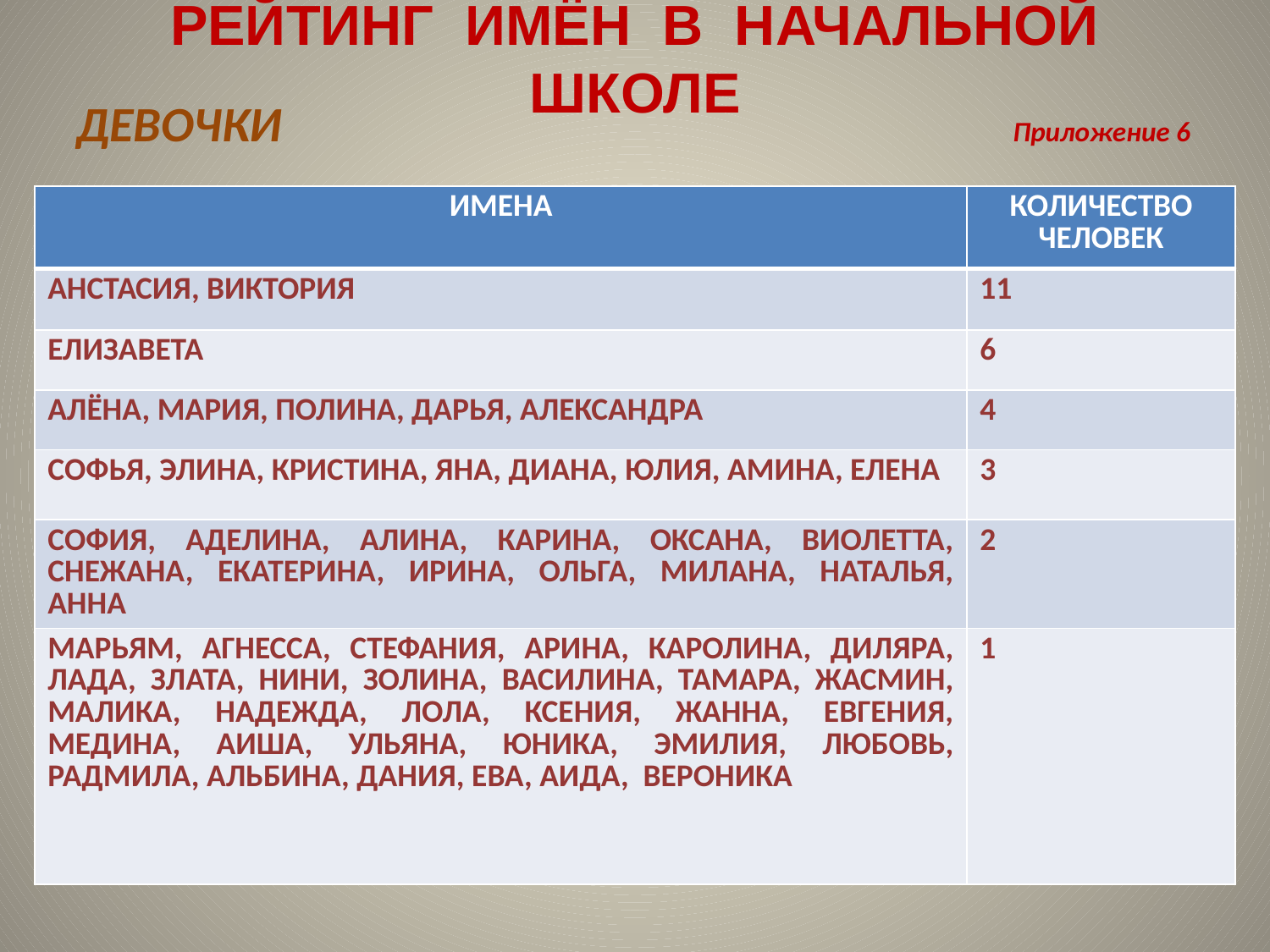

# РЕЙТИНГ  ИМЁН  В  НАЧАЛЬНОЙ ШКОЛЕ
ДЕВОЧКИ						Приложение 6

| ИМЕНА | КОЛИЧЕСТВО ЧЕЛОВЕК |
| --- | --- |
| АНСТАСИЯ, ВИКТОРИЯ | 11 |
| ЕЛИЗАВЕТА | 6 |
| АЛЁНА, МАРИЯ, ПОЛИНА, ДАРЬЯ, АЛЕКСАНДРА | 4 |
| СОФЬЯ, ЭЛИНА, КРИСТИНА, ЯНА, ДИАНА, ЮЛИЯ, АМИНА, ЕЛЕНА | 3 |
| СОФИЯ, АДЕЛИНА, АЛИНА, КАРИНА, ОКСАНА, ВИОЛЕТТА, СНЕЖАНА, ЕКАТЕРИНА, ИРИНА, ОЛЬГА, МИЛАНА, НАТАЛЬЯ, АННА | 2 |
| МАРЬЯМ, АГНЕССА, СТЕФАНИЯ, АРИНА, КАРОЛИНА, ДИЛЯРА, ЛАДА, ЗЛАТА, НИНИ, ЗОЛИНА, ВАСИЛИНА, ТАМАРА, ЖАСМИН, МАЛИКА, НАДЕЖДА, ЛОЛА, КСЕНИЯ, ЖАННА, ЕВГЕНИЯ, МЕДИНА, АИША, УЛЬЯНА, ЮНИКА, ЭМИЛИЯ, ЛЮБОВЬ, РАДМИЛА, АЛЬБИНА, ДАНИЯ, ЕВА, АИДА, ВЕРОНИКА | 1 |